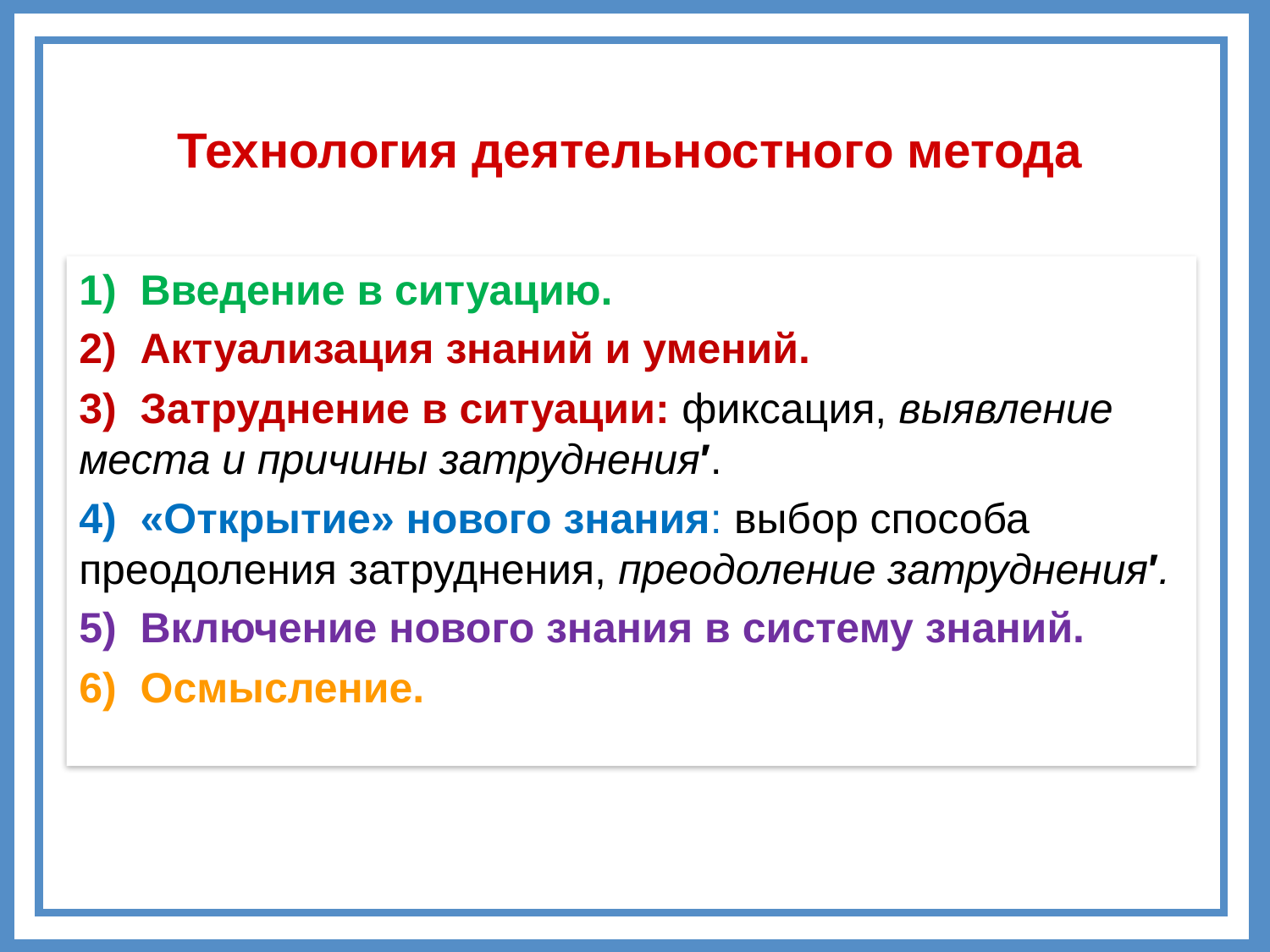

Технология деятельностного метода
1)  Введение в ситуацию.
2)  Актуализация знаний и умений.
3)  Затруднение в ситуации: фиксация, выявление места и причины затруднения′.
4)  «Открытие» нового знания: выбор способа преодоления затруднения, преодоление затруднения′.
5)  Включение нового знания в систему знаний.
6)  Осмысление.